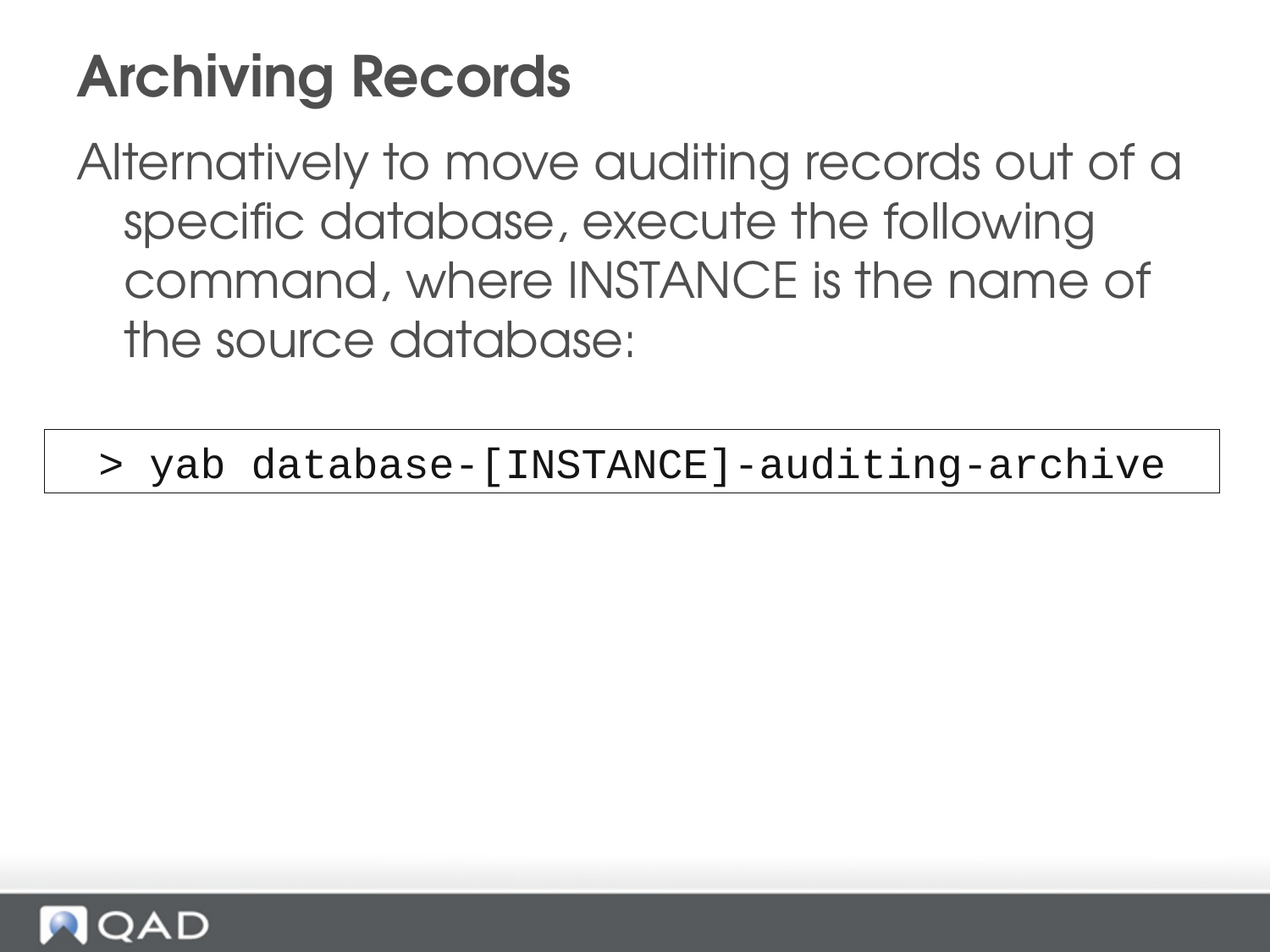

# Archiving Records
Alternatively to move auditing records out of a specific database, execute the following command, where INSTANCE is the name of the source database:
> yab database-[INSTANCE]-auditing-archive